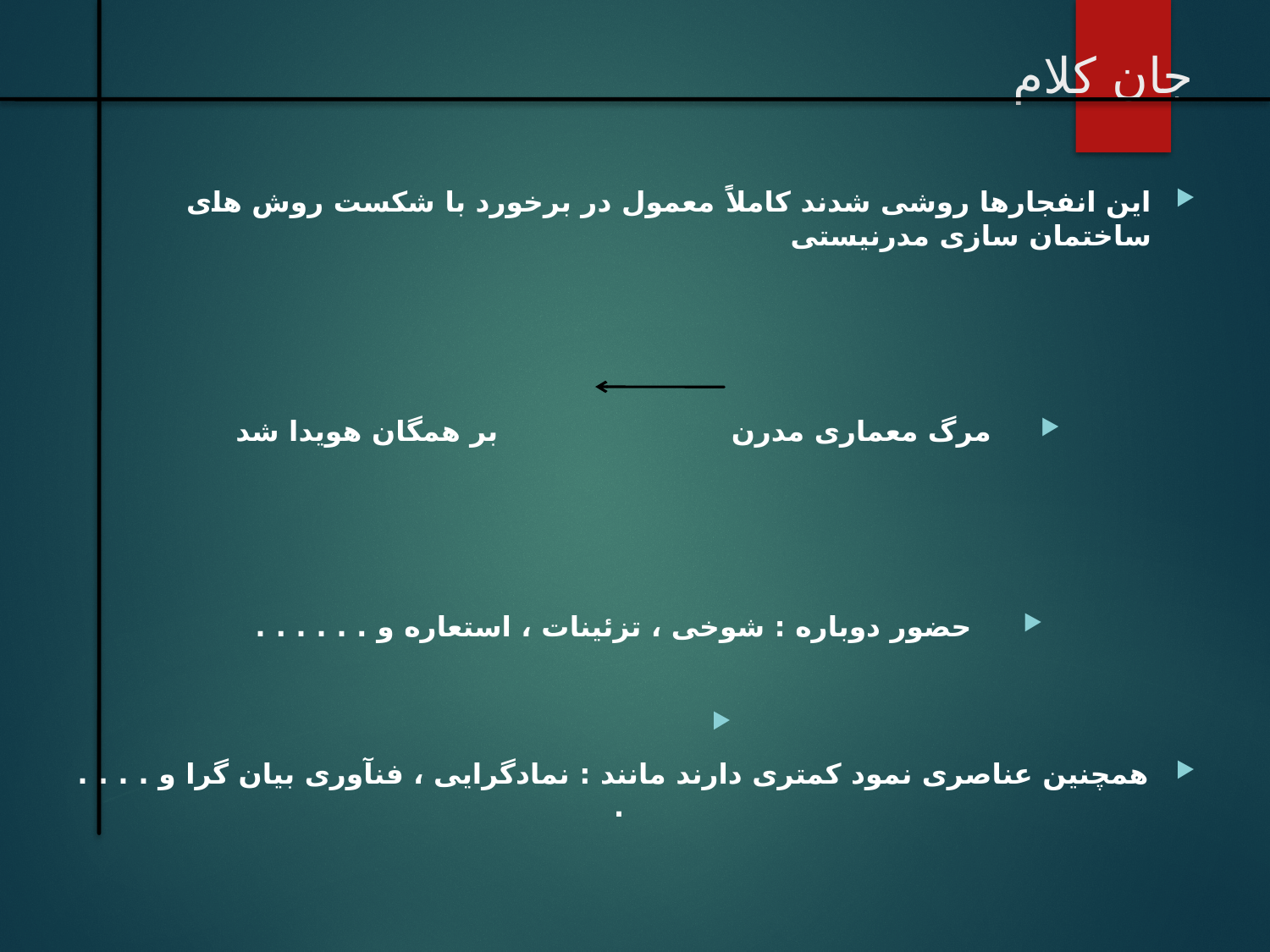

# جان کلام

این انفجارها روشی شدند کاملاً معمول در برخورد با شکست روش های ساختمان سازی مدرنیستی

مرگ معماری مدرن                        بر همگان هویدا شد

حضور دوباره : شوخی ، تزئینات ، استعاره و . . . . . .

همچنین عناصری نمود کمتری دارند مانند : نمادگرایی ، فنآوری بیان گرا و . . . . .